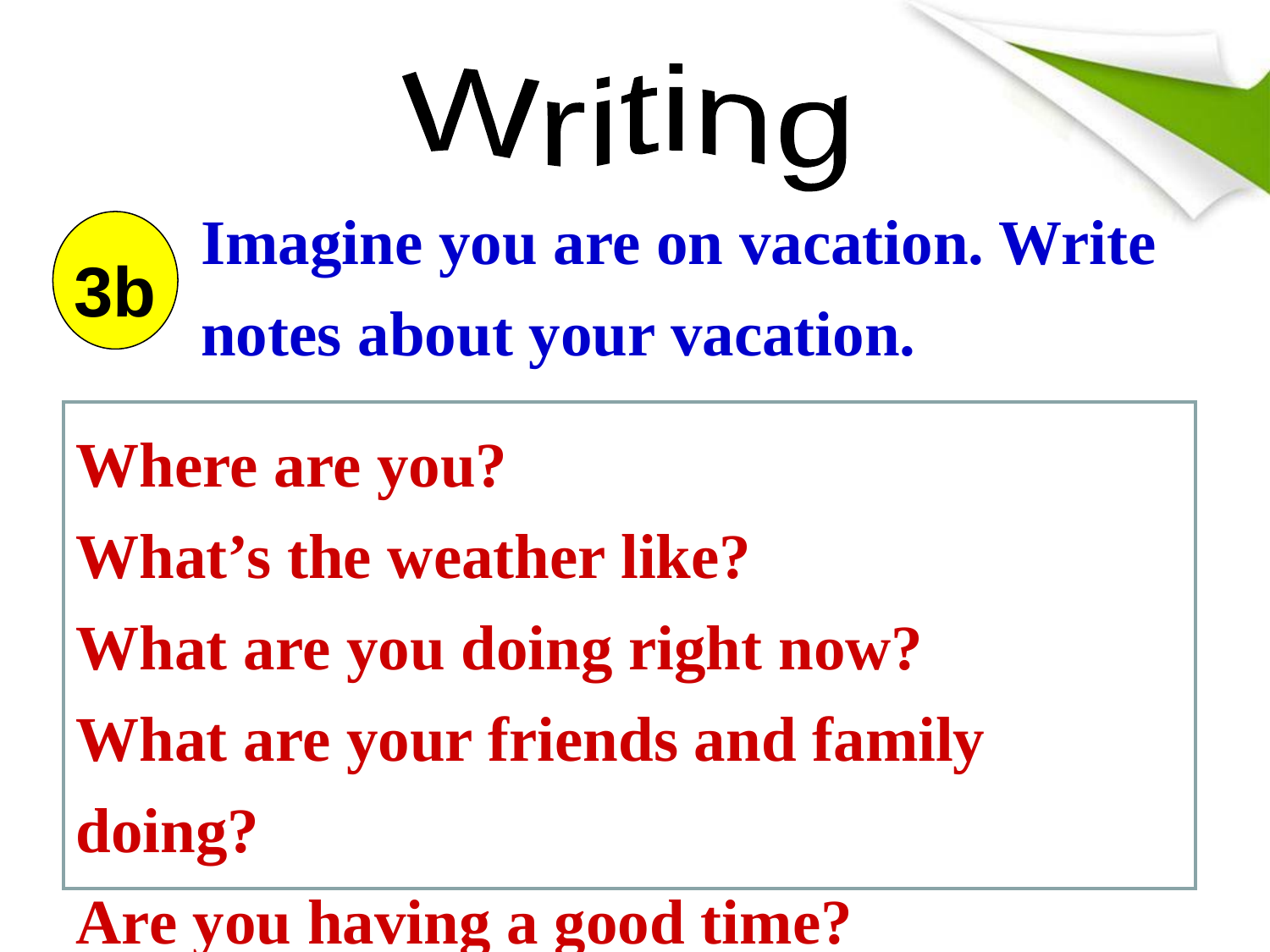

Writing
Imagine you are on vacation. Write notes about your vacation.
3b
Where are you?
What’s the weather like?
What are you doing right now?
What are your friends and family doing?
Are you having a good time?